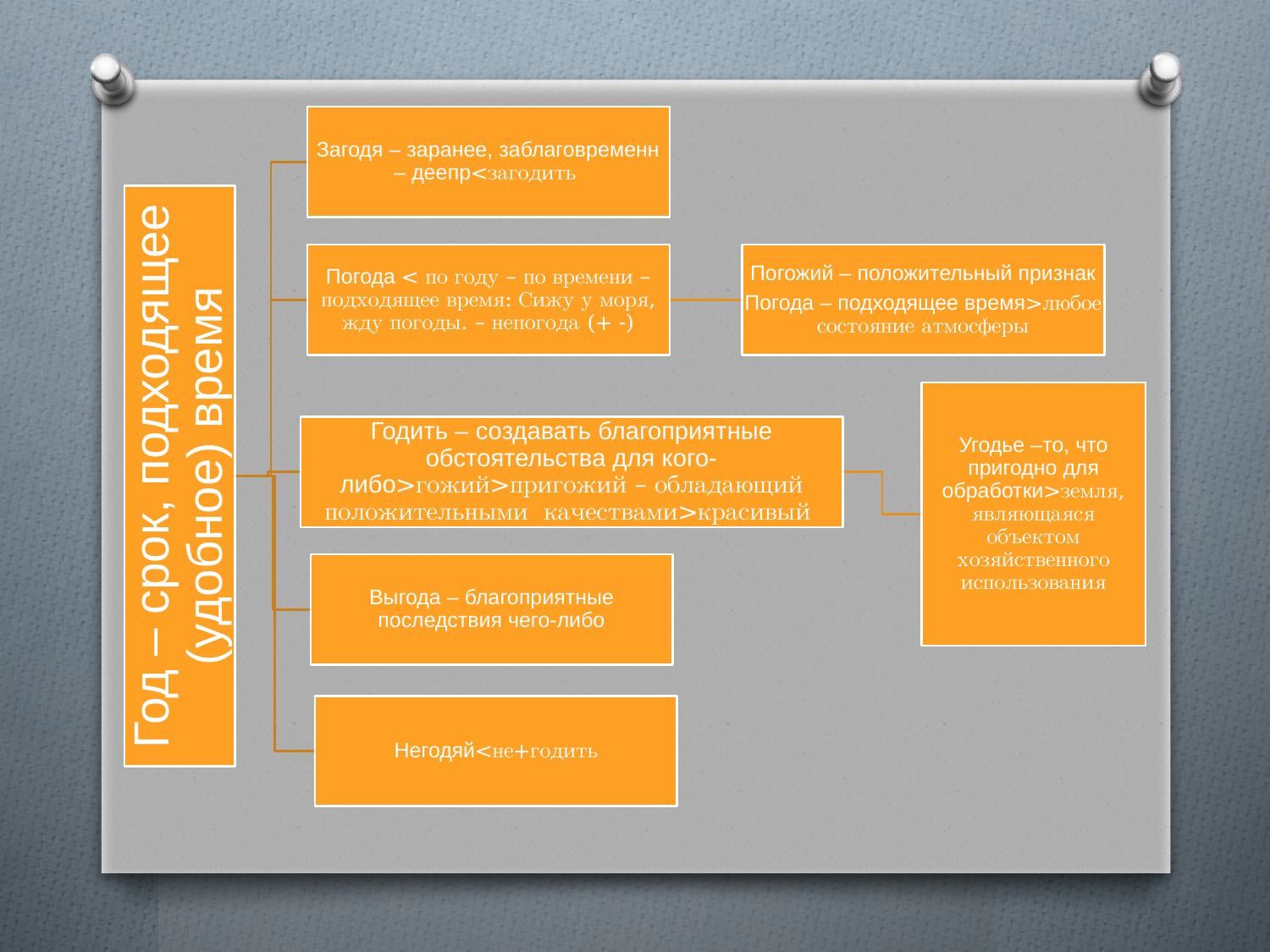

Год – срок, подходящее (удобное) время
Загодя – заранее, заблаговременн – деепр<загодить
Погода < по году – по времени – подходящее время: Сижу у моря, жду погоды. – непогода (+ -)
Погожий – положительный признак
Погода – подходящее время>любое состояние атмосферы
Годить – создавать благоприятные обстоятельства для кого-либо>гожий>пригожий – обладающий положительными  качествами>красивый
Угодье –то, что пригодно для обработки>земля, являющаяся объектом хозяйственного использования
Выгода – благоприятные последствия чего-либо
Негодяй<не+годить